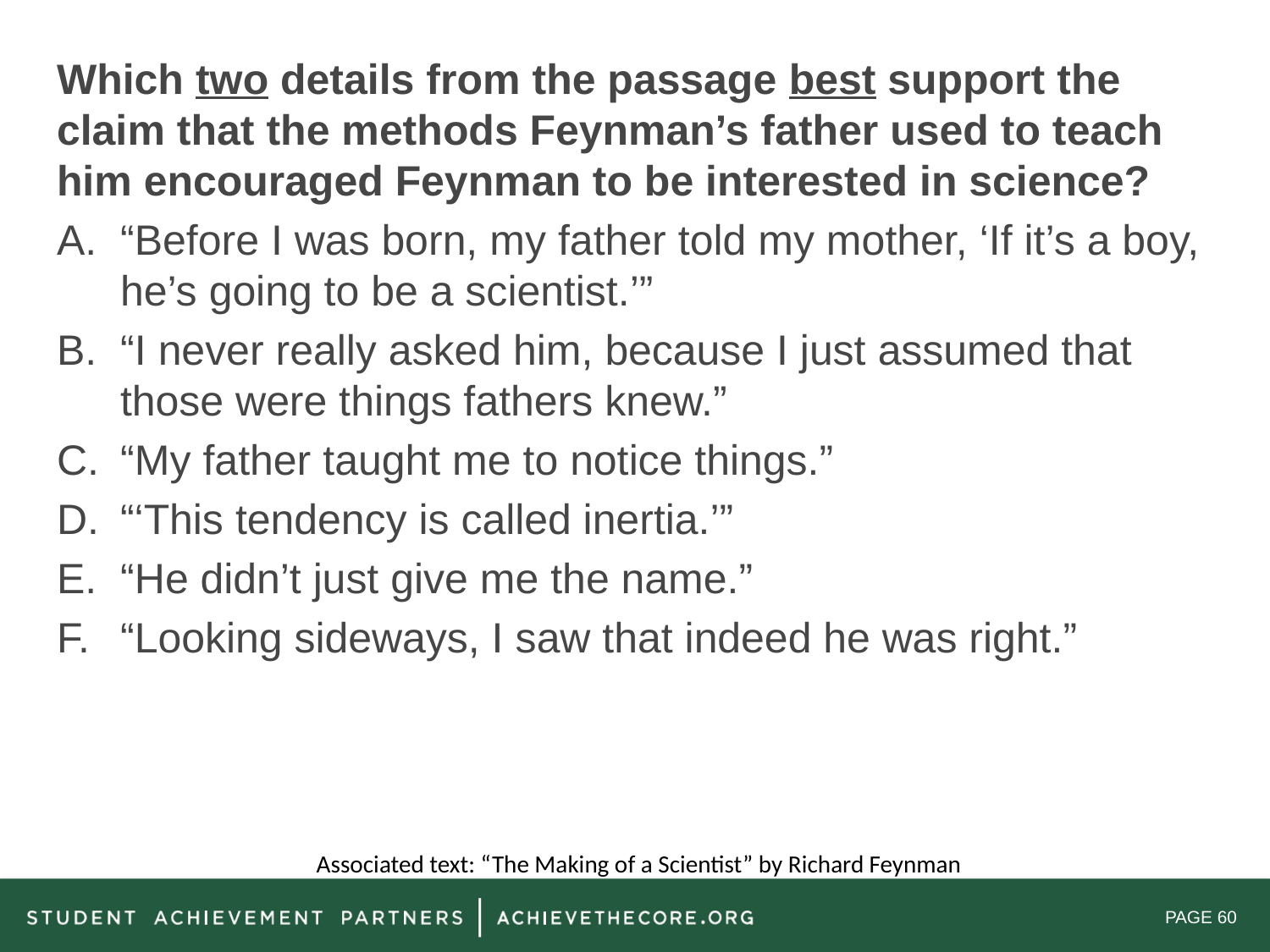

Which two details from the passage best support the claim that the methods Feynman’s father used to teach him encouraged Feynman to be interested in science?
“Before I was born, my father told my mother, ‘If it’s a boy, he’s going to be a scientist.’”
“I never really asked him, because I just assumed that those were things fathers knew.”
“My father taught me to notice things.”
“‘This tendency is called inertia.’”
“He didn’t just give me the name.”
“Looking sideways, I saw that indeed he was right.”

Associated text: “The Making of a Scientist” by Richard Feynman